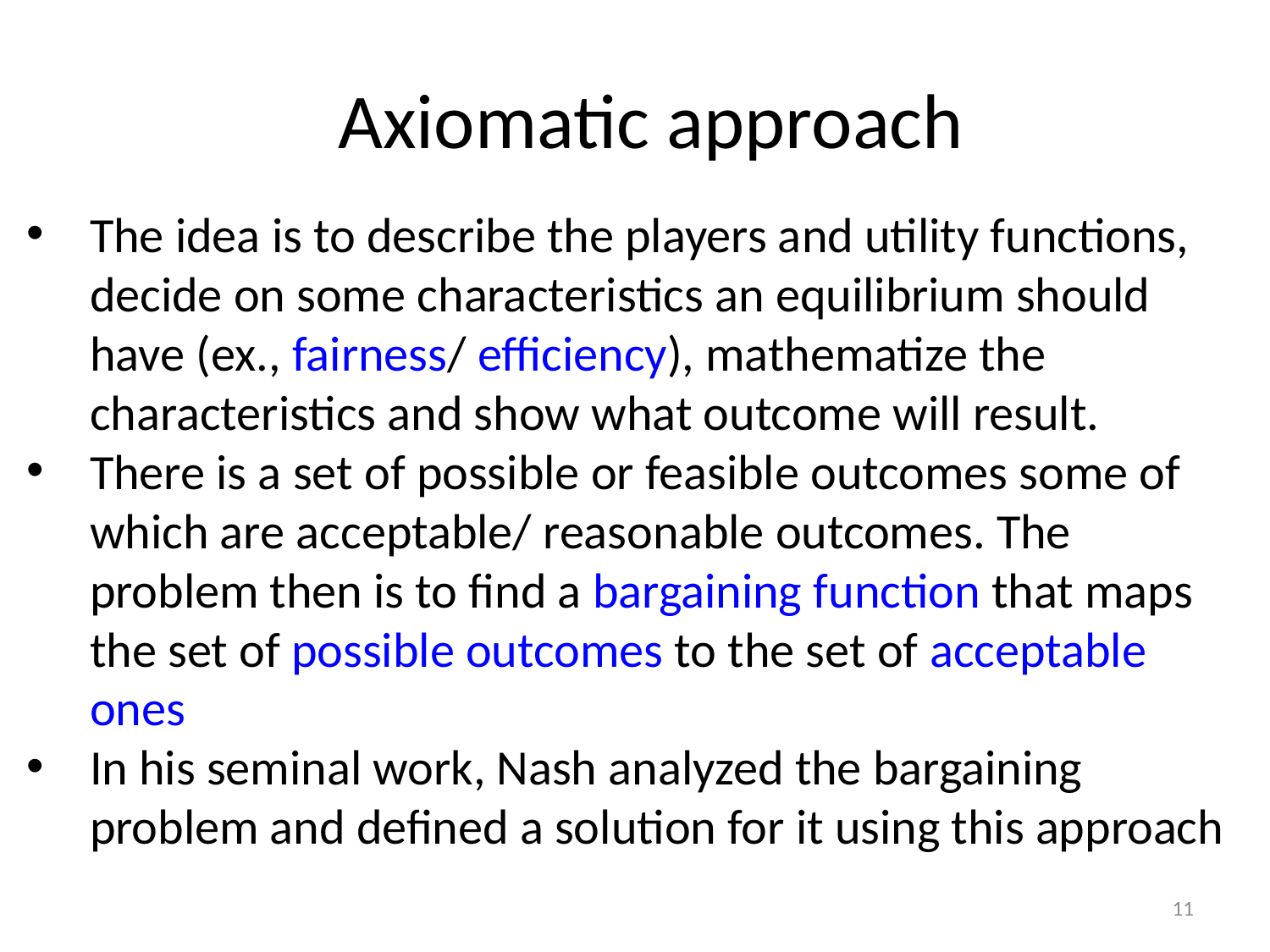

Axiomatic approach
The idea is to describe the players and utility functions, decide on some characteristics an equilibrium should have (ex., fairness/ efficiency), mathematize the characteristics and show what outcome will result.
There is a set of possible or feasible outcomes some of which are acceptable/ reasonable outcomes. The problem then is to find a bargaining function that maps the set of possible outcomes to the set of acceptable ones
In his seminal work, Nash analyzed the bargaining problem and defined a solution for it using this approach
11